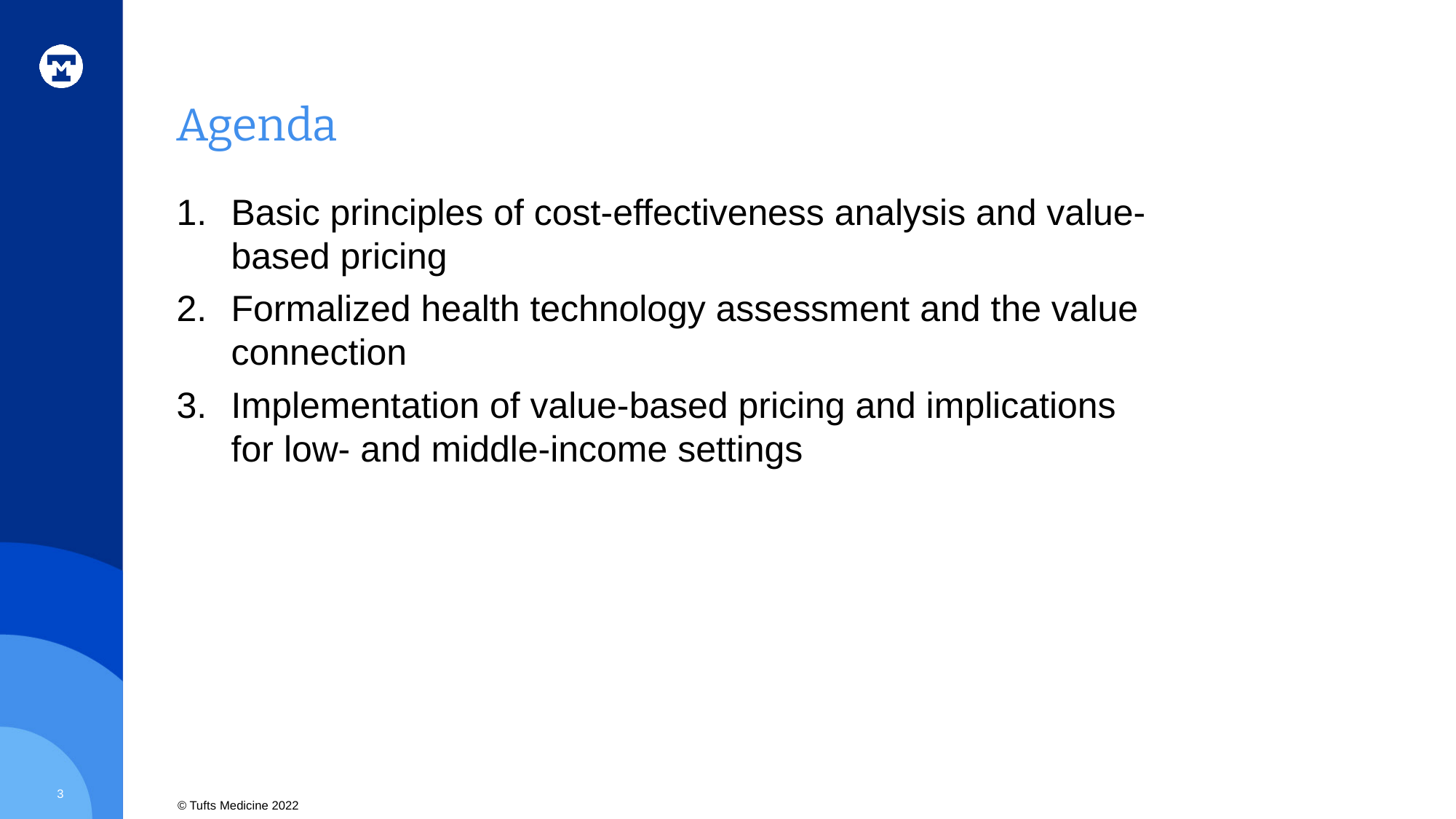

# Agenda
Basic principles of cost-effectiveness analysis and value-based pricing
Formalized health technology assessment and the value connection
Implementation of value-based pricing and implications for low- and middle-income settings

3
© Tufts Medicine 2022